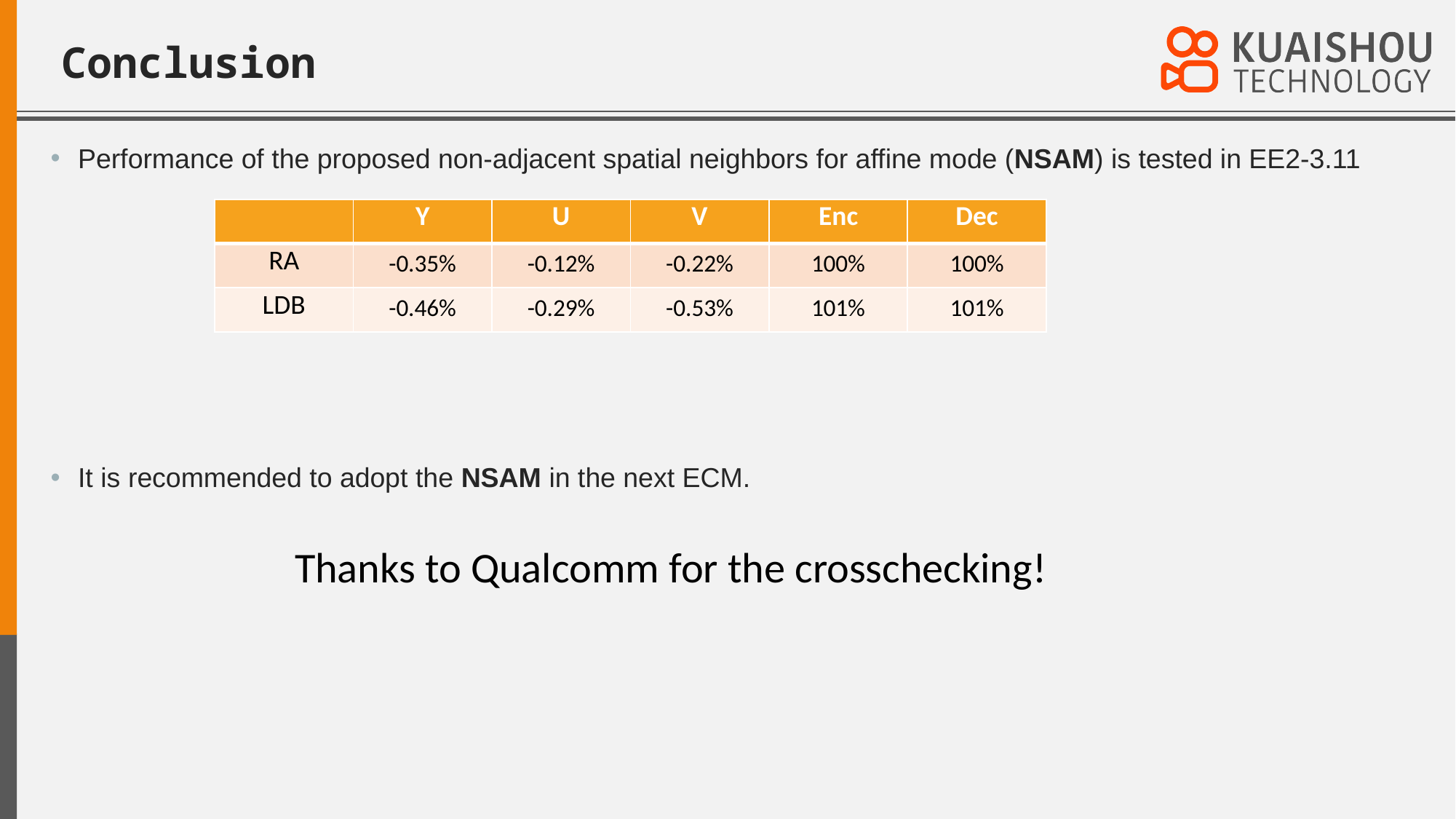

# Conclusion
Performance of the proposed non-adjacent spatial neighbors for affine mode (NSAM) is tested in EE2-3.11

It is recommended to adopt the NSAM in the next ECM.

|  | Y | U | V | Enc | Dec |
| --- | --- | --- | --- | --- | --- |
| RA | -0.35% | -0.12% | -0.22% | 100% | 100% |
| LDB | -0.46% | -0.29% | -0.53% | 101% | 101% |
Thanks to Qualcomm for the crosschecking!